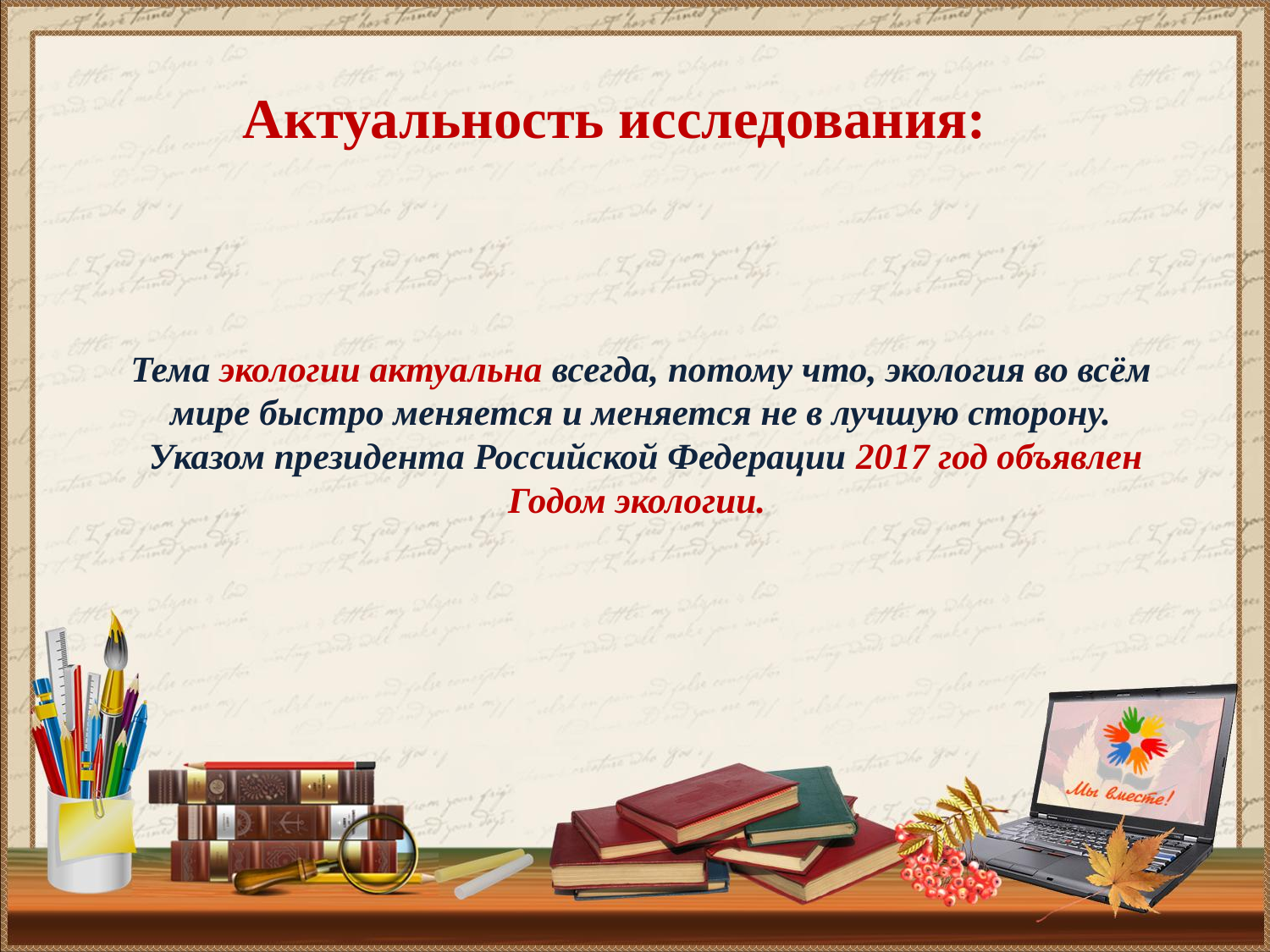

Актуальность исследования:
# Тема экологии актуальна всегда, потому что, экология во всём мире быстро меняется и меняется не в лучшую сторону. Указом президента Российской Федерации 2017 год объявлен Годом экологии.